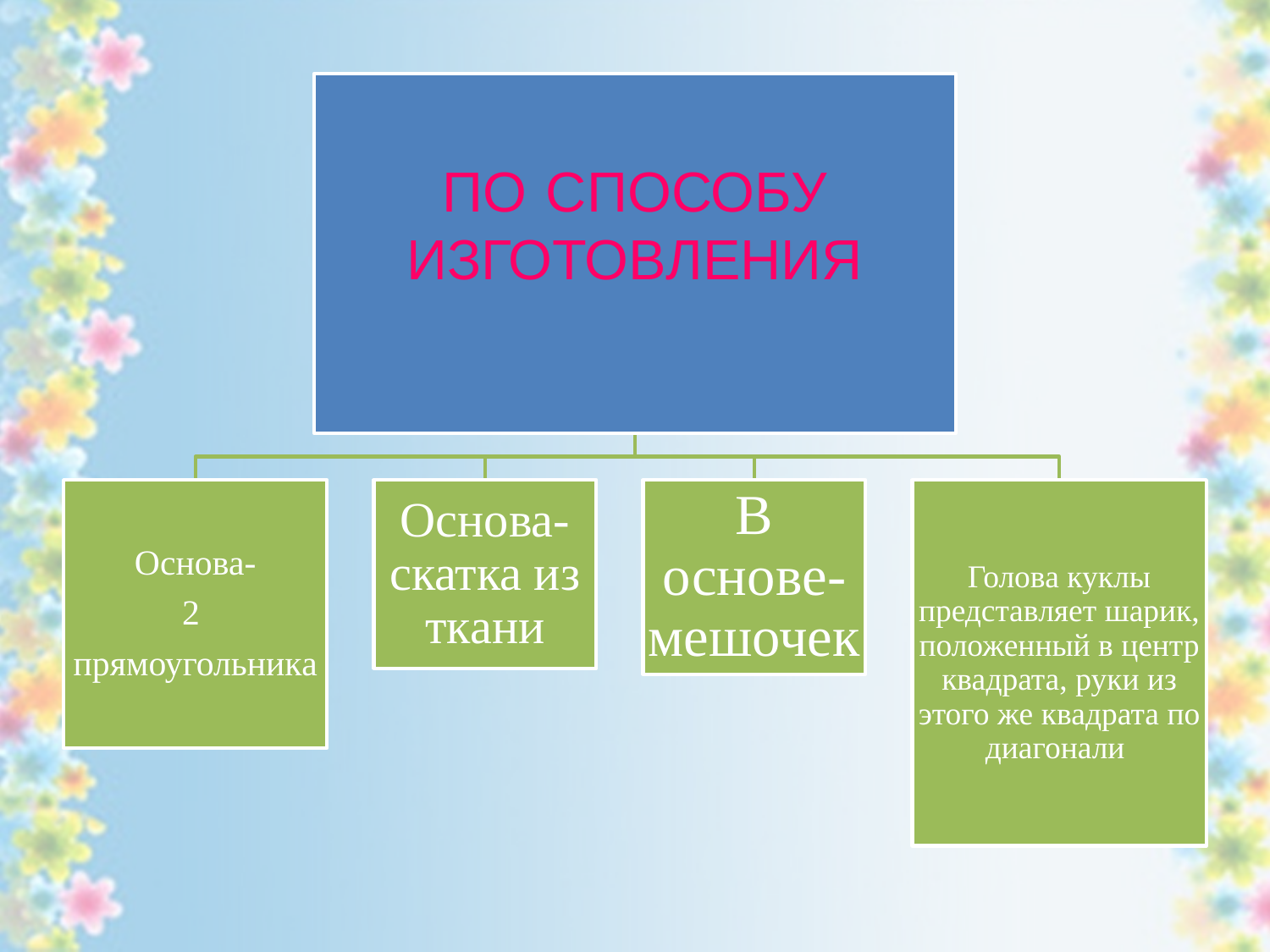

#
ПО СПОСОБУ ИЗГОТОВЛЕНИЯ

Основа-
2
прямоугольника
Основа-скатка из ткани
В основе-мешочек
Голова куклы представляет шарик, положенный в центр квадрата, руки из этого же квадрата по диагонали